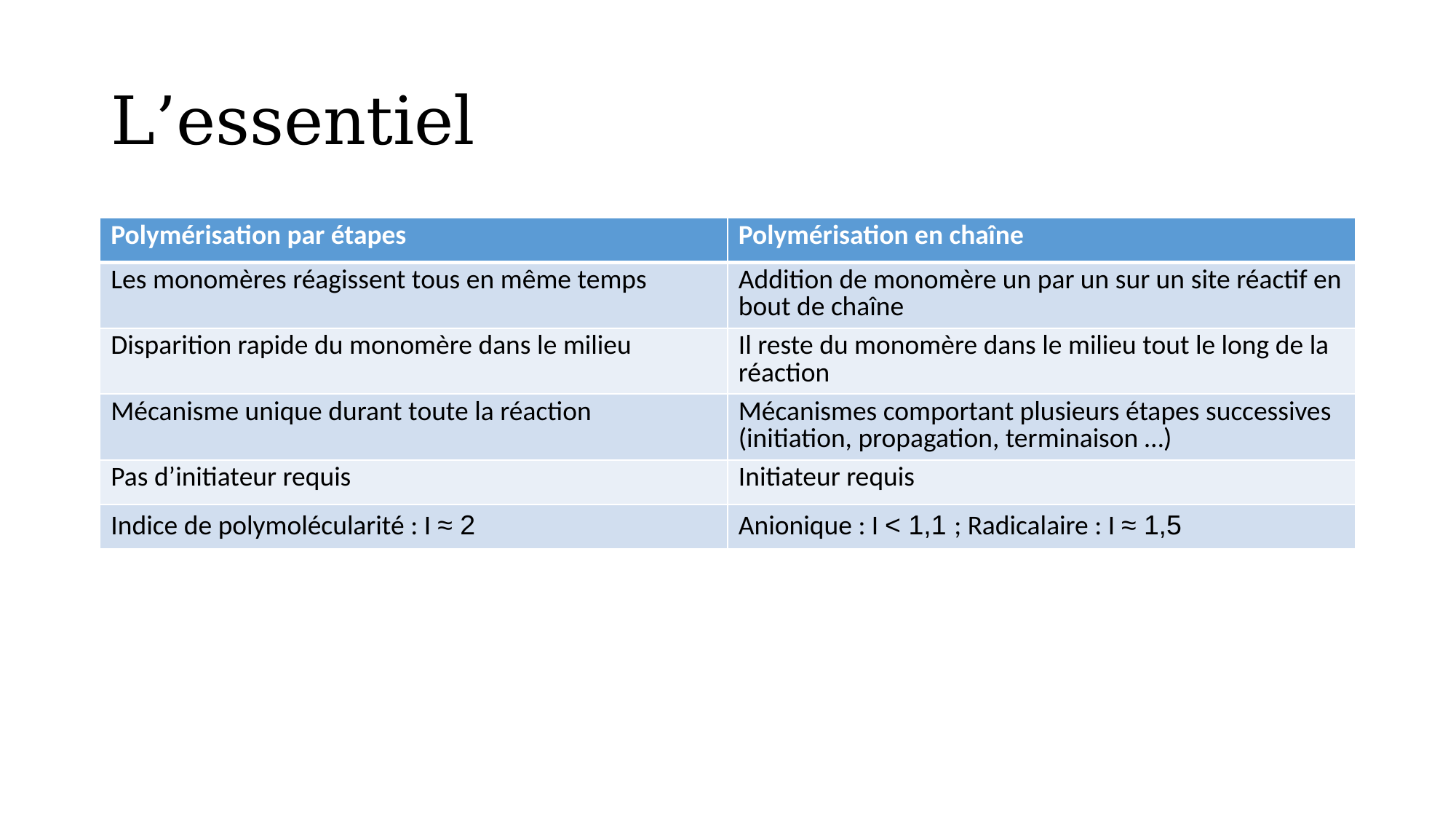

# L’essentiel
| Polymérisation par étapes | Polymérisation en chaîne |
| --- | --- |
| Les monomères réagissent tous en même temps | Addition de monomère un par un sur un site réactif en bout de chaîne |
| Disparition rapide du monomère dans le milieu | Il reste du monomère dans le milieu tout le long de la réaction |
| Mécanisme unique durant toute la réaction | Mécanismes comportant plusieurs étapes successives (initiation, propagation, terminaison …) |
| Pas d’initiateur requis | Initiateur requis |
| Indice de polymolécularité : I ≈ 2 | Anionique : I < 1,1 ; Radicalaire : I ≈ 1,5 |